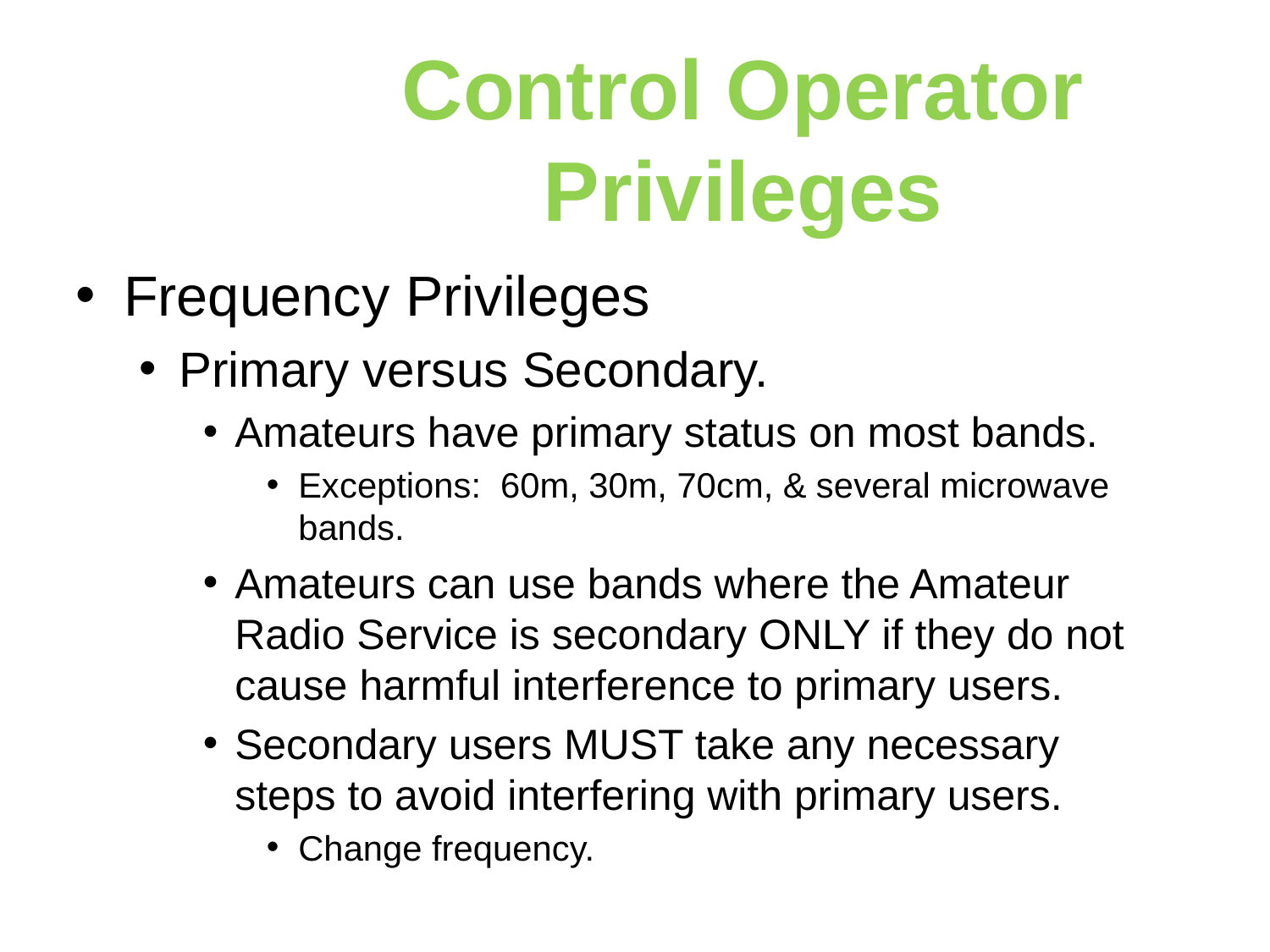

Control Operator Privileges
Frequency Privileges
Primary versus Secondary.
Amateurs have primary status on most bands.
Exceptions:  60m, 30m, 70cm, & several microwave bands.
Amateurs can use bands where the Amateur Radio Service is secondary ONLY if they do not cause harmful interference to primary users.
Secondary users MUST take any necessary steps to avoid interfering with primary users.
Change frequency.